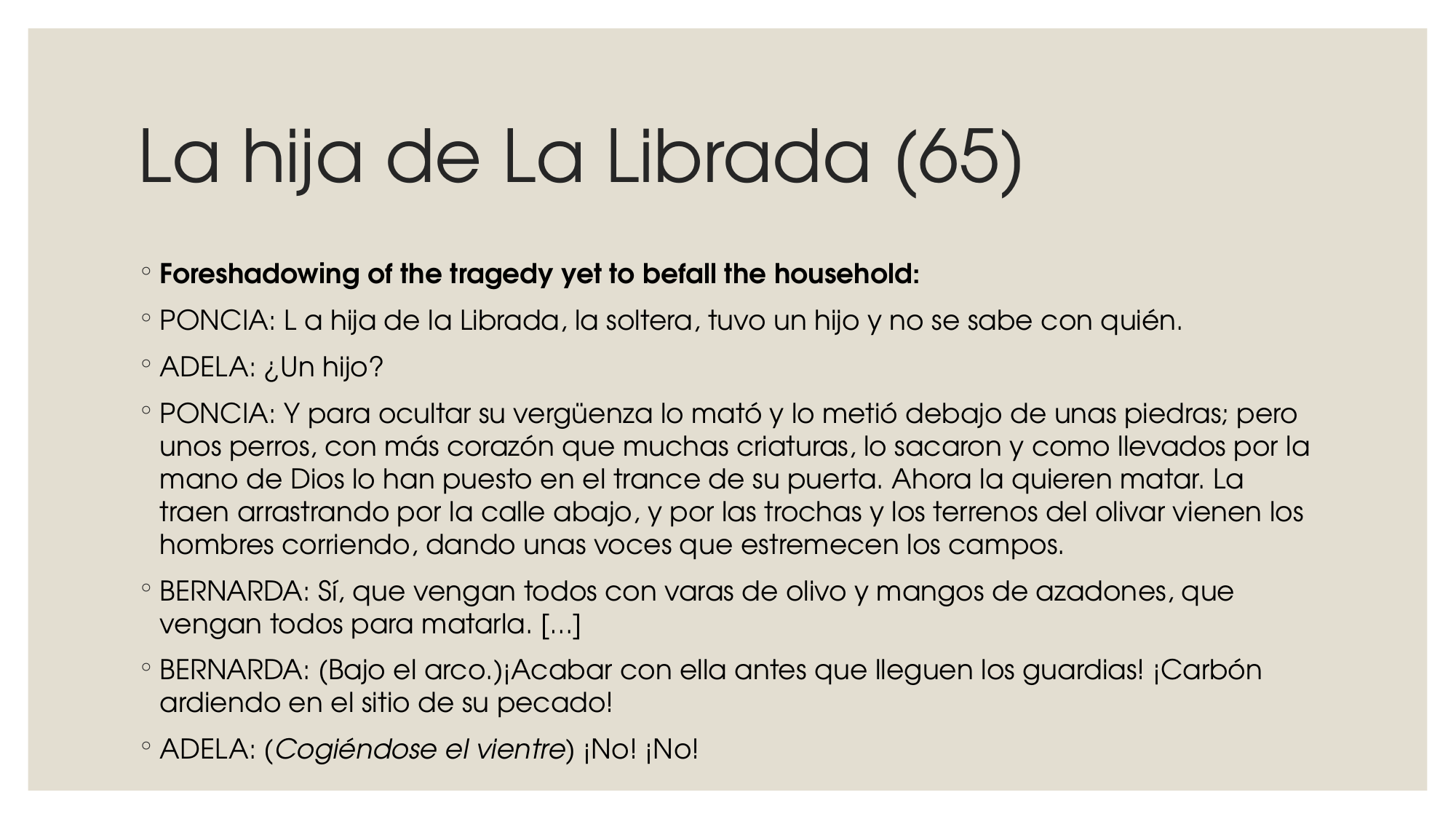

# La hija de La Librada (65)
Foreshadowing of the tragedy yet to befall the household:
PONCIA: L a hija de la Librada, la soltera, tuvo un hijo y no se sabe con quién.
ADELA: ¿Un hijo?
PONCIA: Y para ocultar su vergüenza lo mató y lo metió debajo de unas piedras; pero unos perros, con más corazón que muchas criaturas, lo sacaron y como llevados por la mano de Dios lo han puesto en el trance de su puerta. Ahora la quieren matar. La traen arrastrando por la calle abajo, y por las trochas y los terrenos del olivar vienen los hombres corriendo, dando unas voces que estremecen los campos.
BERNARDA: Sí, que vengan todos con varas de olivo y mangos de azadones, que vengan todos para matarla. […]
BERNARDA: (Bajo el arco.)¡Acabar con ella antes que lleguen los guardias! ¡Carbón ardiendo en el sitio de su pecado!
ADELA: (Cogiéndose el vientre) ¡No! ¡No!